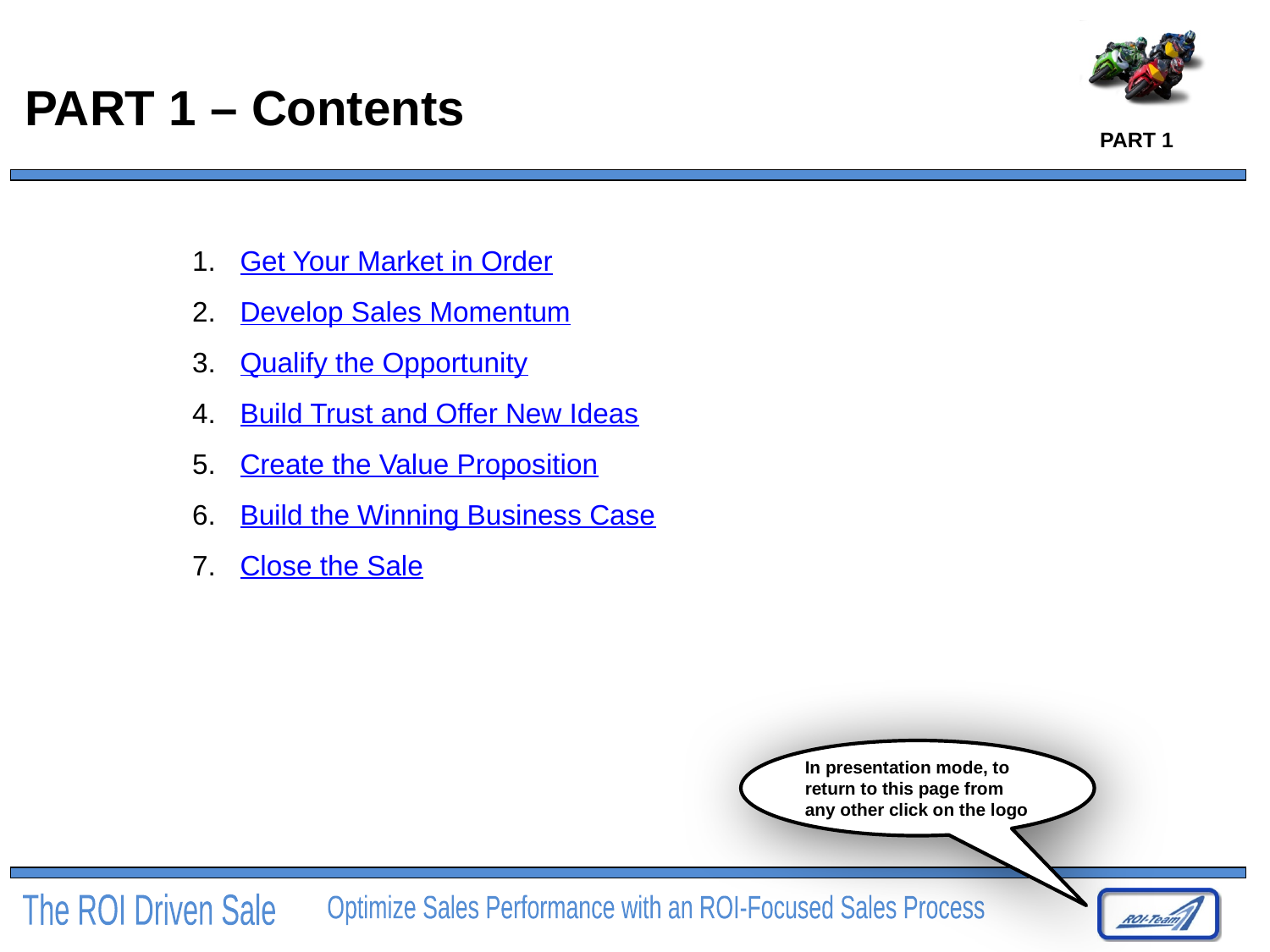

# PART 1 – Contents

PART 1
Get Your Market in Order
Develop Sales Momentum
Qualify the Opportunity
Build Trust and Offer New Ideas
Create the Value Proposition
Build the Winning Business Case
Close the Sale
In presentation mode, to return to this page from any other click on the logo